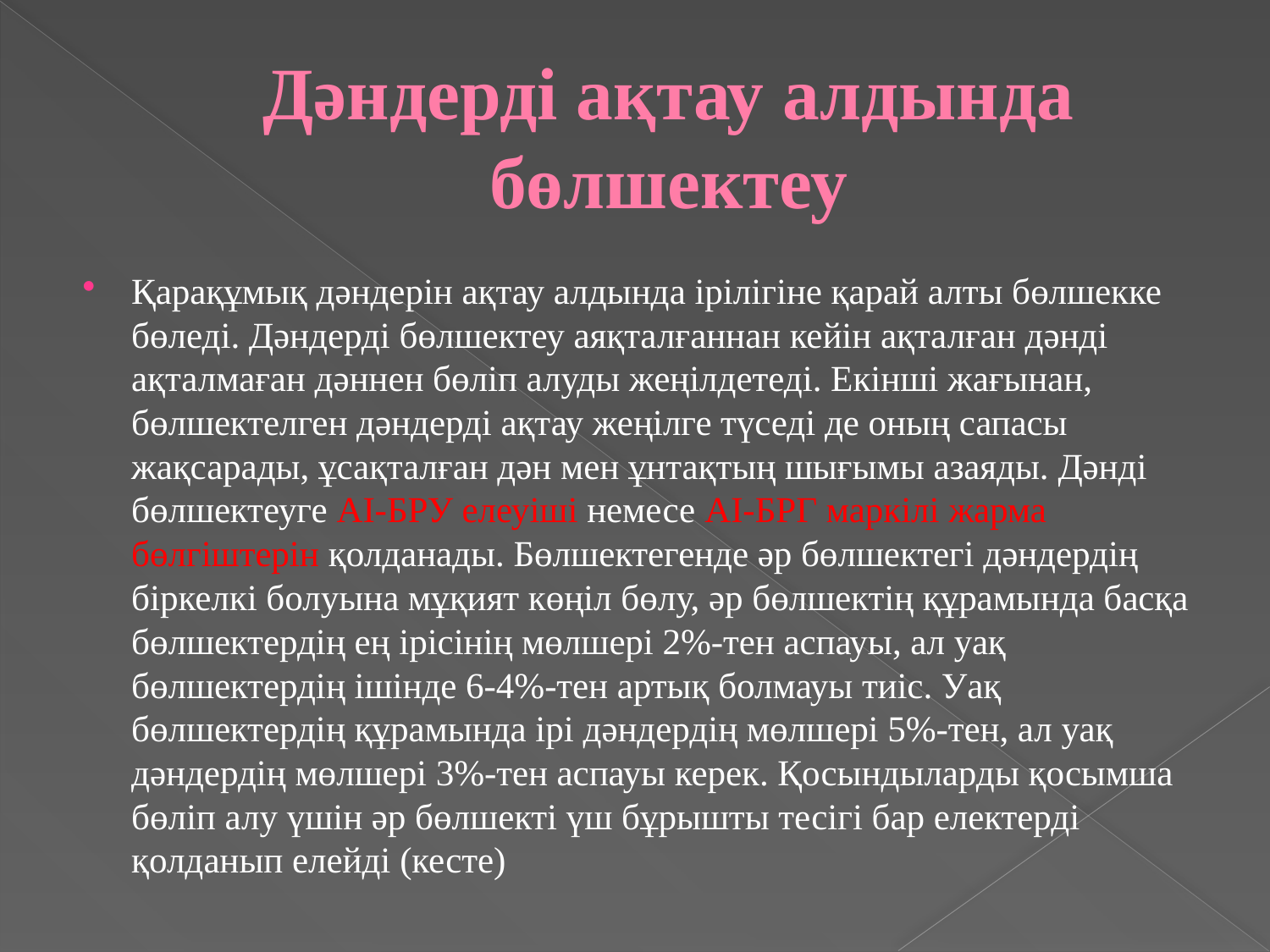

# Дәндерді ақтау алдында бөлшектеу
Қарақұмық дәндерін ақтау алдында ірілігіне қарай алты бөлшекке бөледі. Дәндерді бөлшектеу аяқталғаннан кейін ақталған дәнді ақталмаған дәннен бөліп алуды жеңілдетеді. Екінші жағынан, бөлшектелген дәндерді ақтау жеңілге түседі де оның сапасы жақсарады, ұсақталған дән мен ұнтақтың шығымы азаяды. Дәнді бөлшектеуге АІ-БРУ елеуіші немесе АІ-БРГ маркілі жарма бөлгіштерін қолданады. Бөлшектегенде әр бөлшектегі дәндердің біркелкі болуына мұқият көңіл бөлу, әр бөлшектің құрамында басқа бөлшектердің ең ірісінің мөлшері 2%-тен аспауы, ал уақ бөлшектердің ішінде 6-4%-тен артық болмауы тиіс. Уақ бөлшектердің құрамында ірі дәндердің мөлшері 5%-тен, ал уақ дәндердің мөлшері 3%-тен аспауы керек. Қосындыларды қосымша бөліп алу үшін әр бөлшекті үш бұрышты тесігі бар електерді қолданып елейді (кесте)